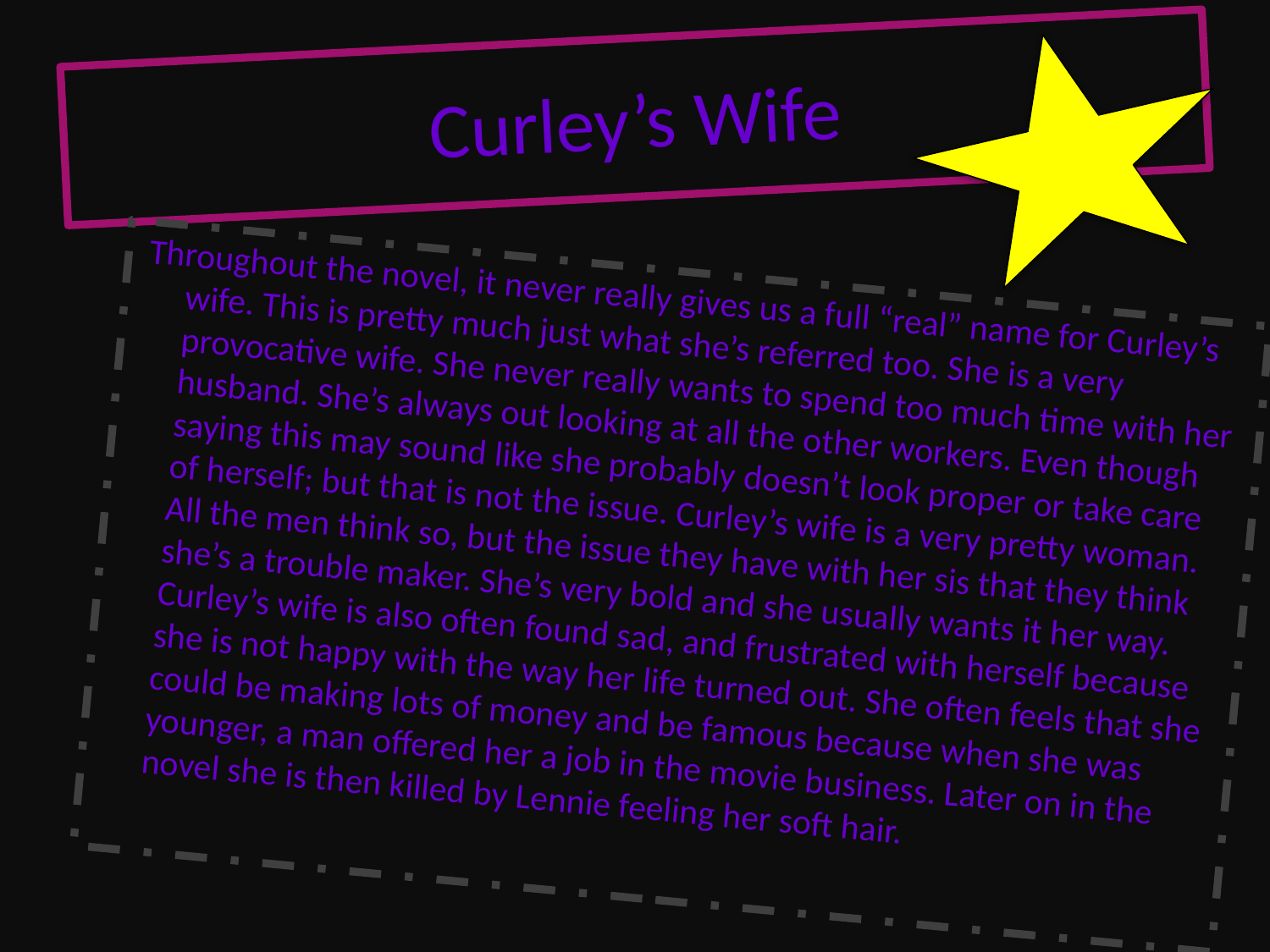

# Curley’s Wife
 Throughout the novel, it never really gives us a full “real” name for Curley’s wife. This is pretty much just what she’s referred too. She is a very provocative wife. She never really wants to spend too much time with her husband. She’s always out looking at all the other workers. Even though saying this may sound like she probably doesn’t look proper or take care of herself; but that is not the issue. Curley’s wife is a very pretty woman. All the men think so, but the issue they have with her sis that they think she’s a trouble maker. She’s very bold and she usually wants it her way. Curley’s wife is also often found sad, and frustrated with herself because she is not happy with the way her life turned out. She often feels that she could be making lots of money and be famous because when she was younger, a man offered her a job in the movie business. Later on in the novel she is then killed by Lennie feeling her soft hair.